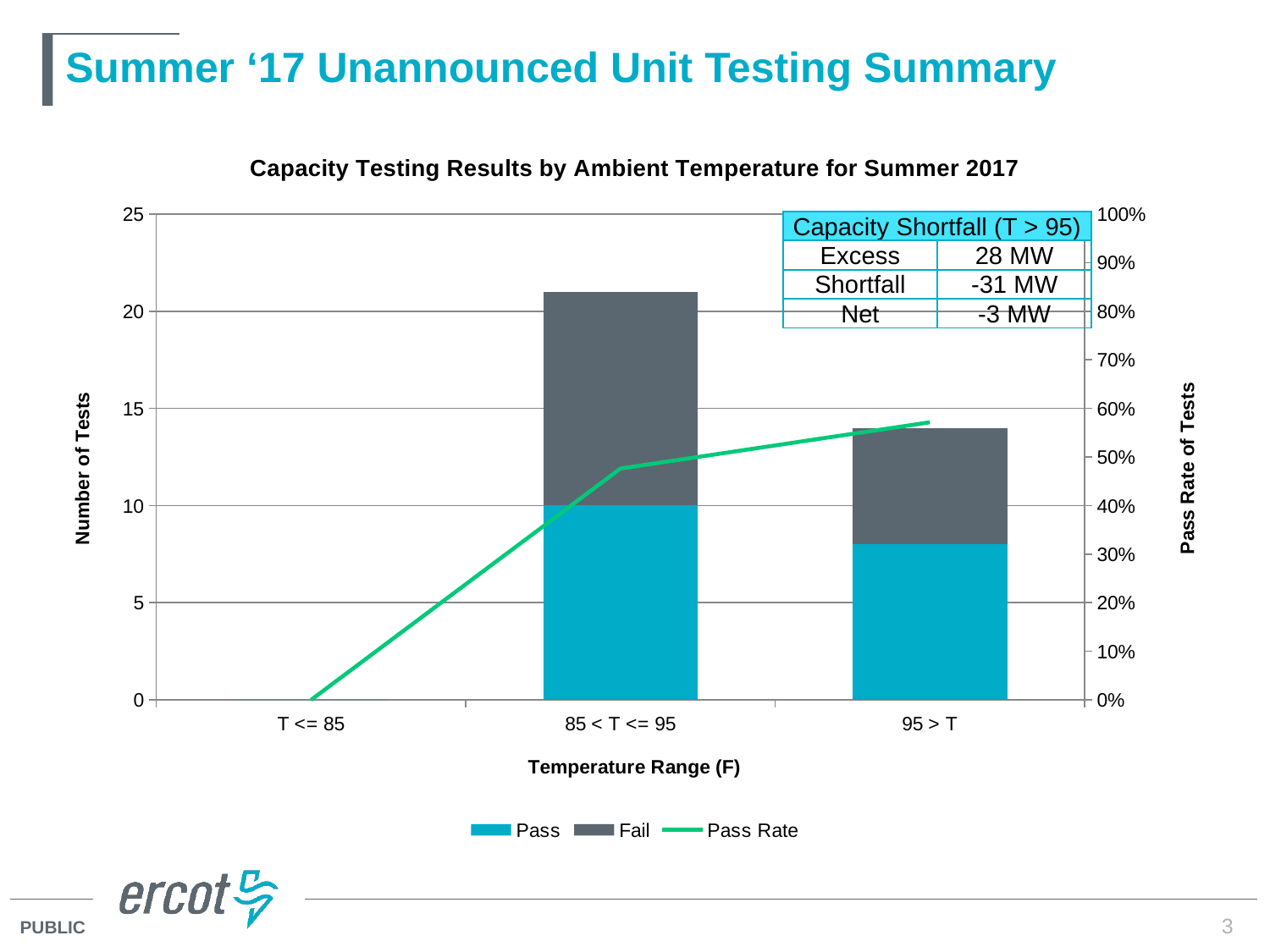

# Summer ‘17 Unannounced Unit Testing Summary

### Chart: Capacity Testing Results by Ambient Temperature for Summer 2017

| Category |  |  |  |
|---|---|---|---|
| T <= 85 | 0.0 | 0.0 | 0.0 |
| 85 < T <= 95 | 10.0 | 11.0 | 0.47619047619047616 |
| 95 > T | 8.0 | 6.0 | 0.5714285714285714 |
| Capacity Shortfall (T > 95) |  |
| --- | --- |
| Excess | 28 MW |
| Shortfall | -31 MW |
| Net | -3 MW |
3